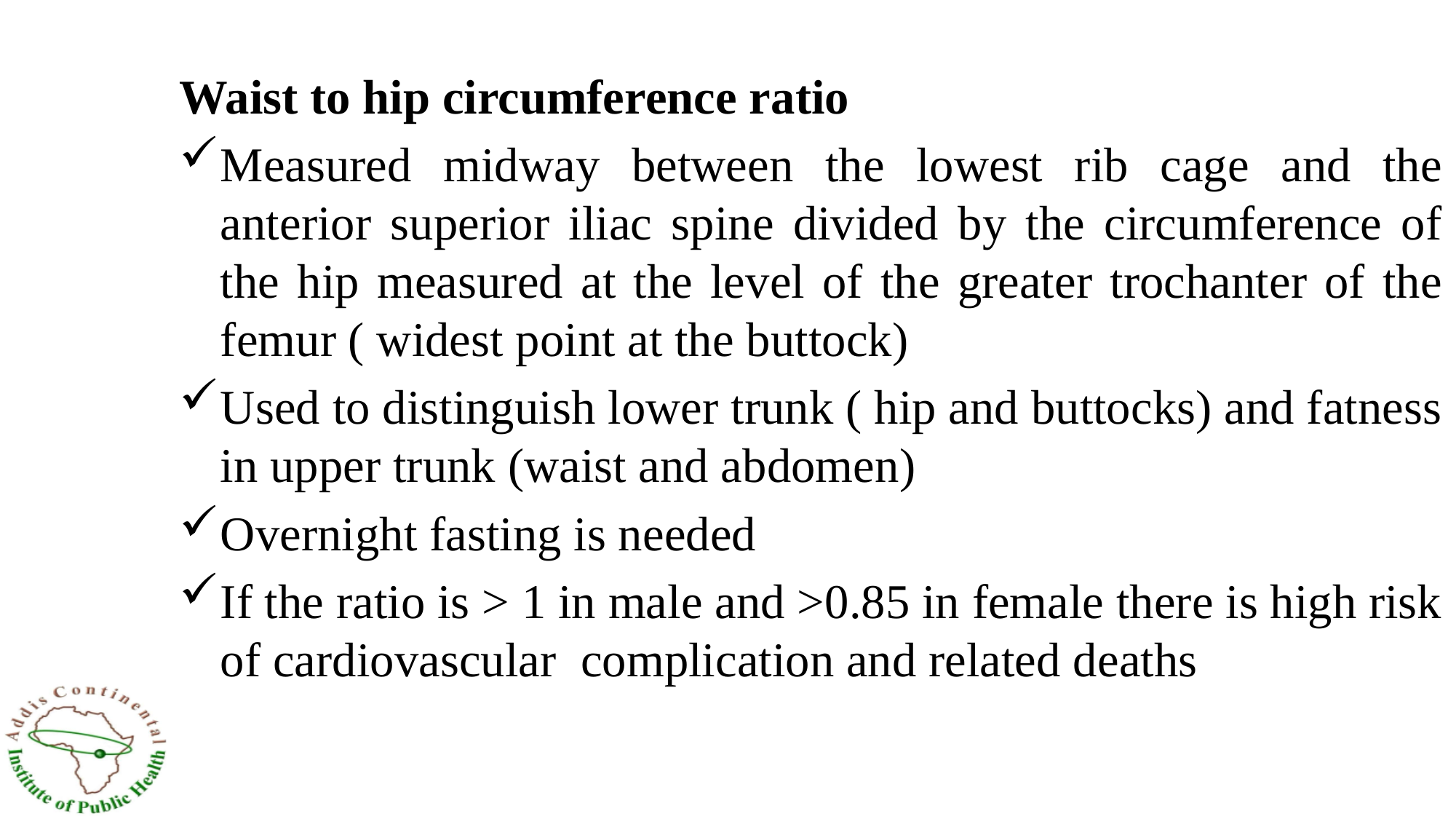

Waist to hip circumference ratio
Measured midway between the lowest rib cage and the anterior superior iliac spine divided by the circumference of the hip measured at the level of the greater trochanter of the femur ( widest point at the buttock)
Used to distinguish lower trunk ( hip and buttocks) and fatness in upper trunk (waist and abdomen)
Overnight fasting is needed
If the ratio is > 1 in male and >0.85 in female there is high risk of cardiovascular  complication and related deaths